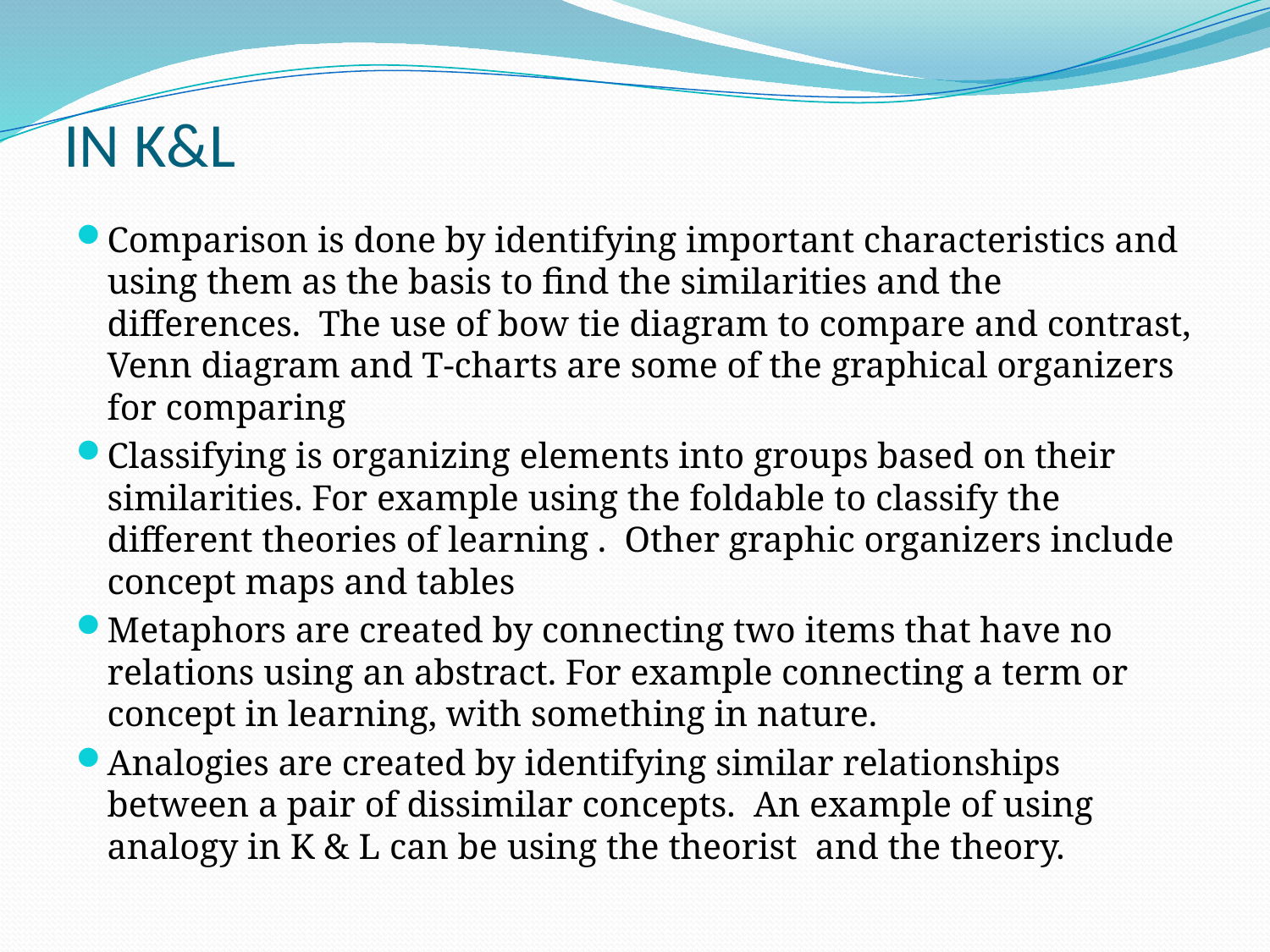

# IN K&L
Comparison is done by identifying important characteristics and using them as the basis to find the similarities and the differences.  The use of bow tie diagram to compare and contrast, Venn diagram and T-charts are some of the graphical organizers for comparing
Classifying is organizing elements into groups based on their similarities. For example using the foldable to classify the different theories of learning .  Other graphic organizers include concept maps and tables
Metaphors are created by connecting two items that have no relations using an abstract. For example connecting a term or concept in learning, with something in nature.
Analogies are created by identifying similar relationships between a pair of dissimilar concepts.  An example of using analogy in K & L can be using the theorist  and the theory.